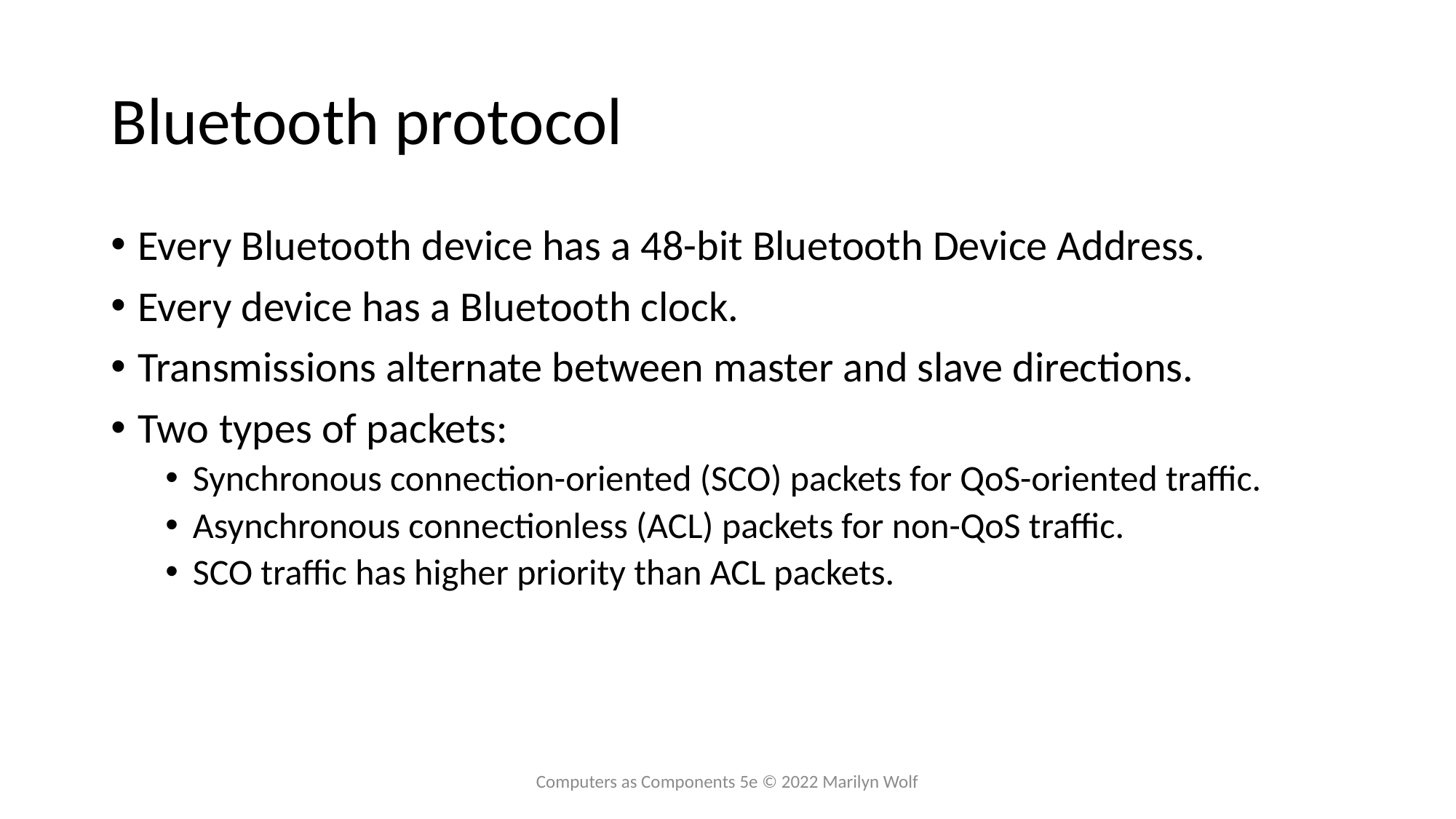

# Bluetooth protocol
Every Bluetooth device has a 48-bit Bluetooth Device Address.
Every device has a Bluetooth clock.
Transmissions alternate between master and slave directions.
Two types of packets:
Synchronous connection-oriented (SCO) packets for QoS-oriented traffic.
Asynchronous connectionless (ACL) packets for non-QoS traffic.
SCO traffic has higher priority than ACL packets.
Computers as Components 5e © 2022 Marilyn Wolf